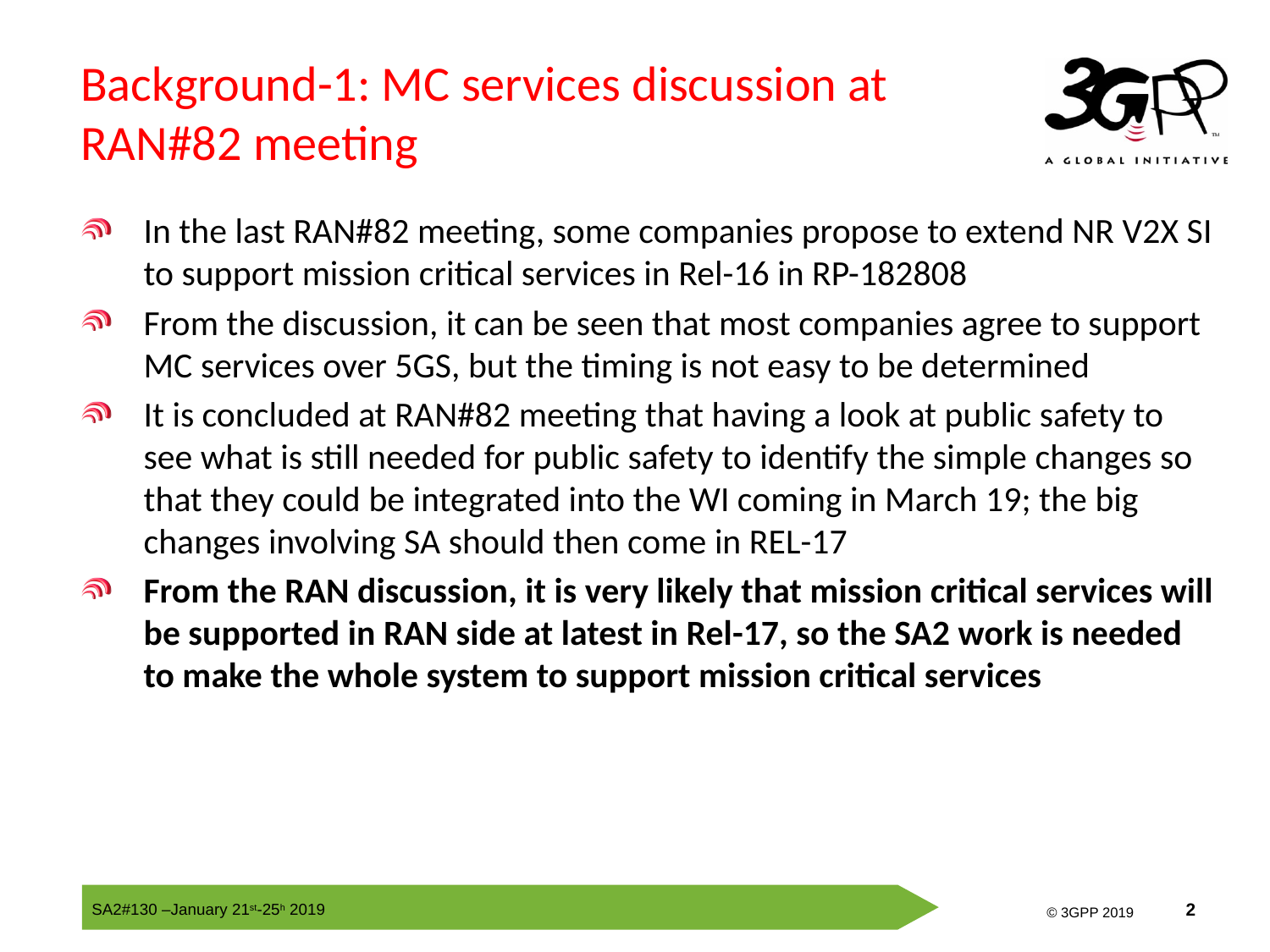

# Background-1: MC services discussion at RAN#82 meeting
In the last RAN#82 meeting, some companies propose to extend NR V2X SI to support mission critical services in Rel-16 in RP-182808
From the discussion, it can be seen that most companies agree to support MC services over 5GS, but the timing is not easy to be determined
It is concluded at RAN#82 meeting that having a look at public safety to see what is still needed for public safety to identify the simple changes so that they could be integrated into the WI coming in March 19; the big changes involving SA should then come in REL-17
From the RAN discussion, it is very likely that mission critical services will be supported in RAN side at latest in Rel-17, so the SA2 work is needed to make the whole system to support mission critical services